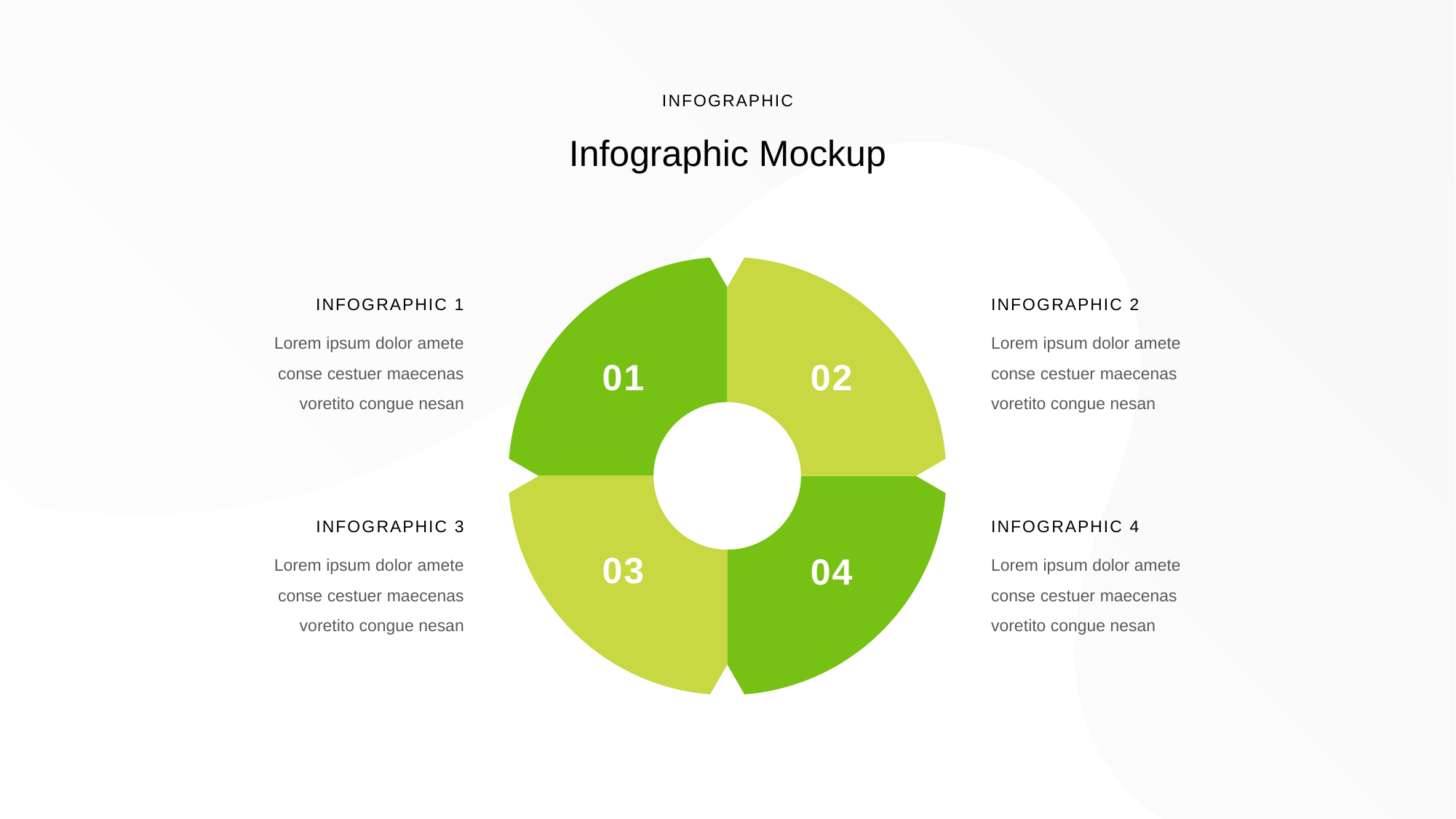

INFOGRAPHIC
Infographic Mockup

01
02

03
04
INFOGRAPHIC 1
INFOGRAPHIC 2
Lorem ipsum dolor amete conse cestuer maecenas voretito congue nesan
Lorem ipsum dolor amete conse cestuer maecenas voretito congue nesan
INFOGRAPHIC 3
INFOGRAPHIC 4
Lorem ipsum dolor amete conse cestuer maecenas voretito congue nesan
Lorem ipsum dolor amete conse cestuer maecenas voretito congue nesan